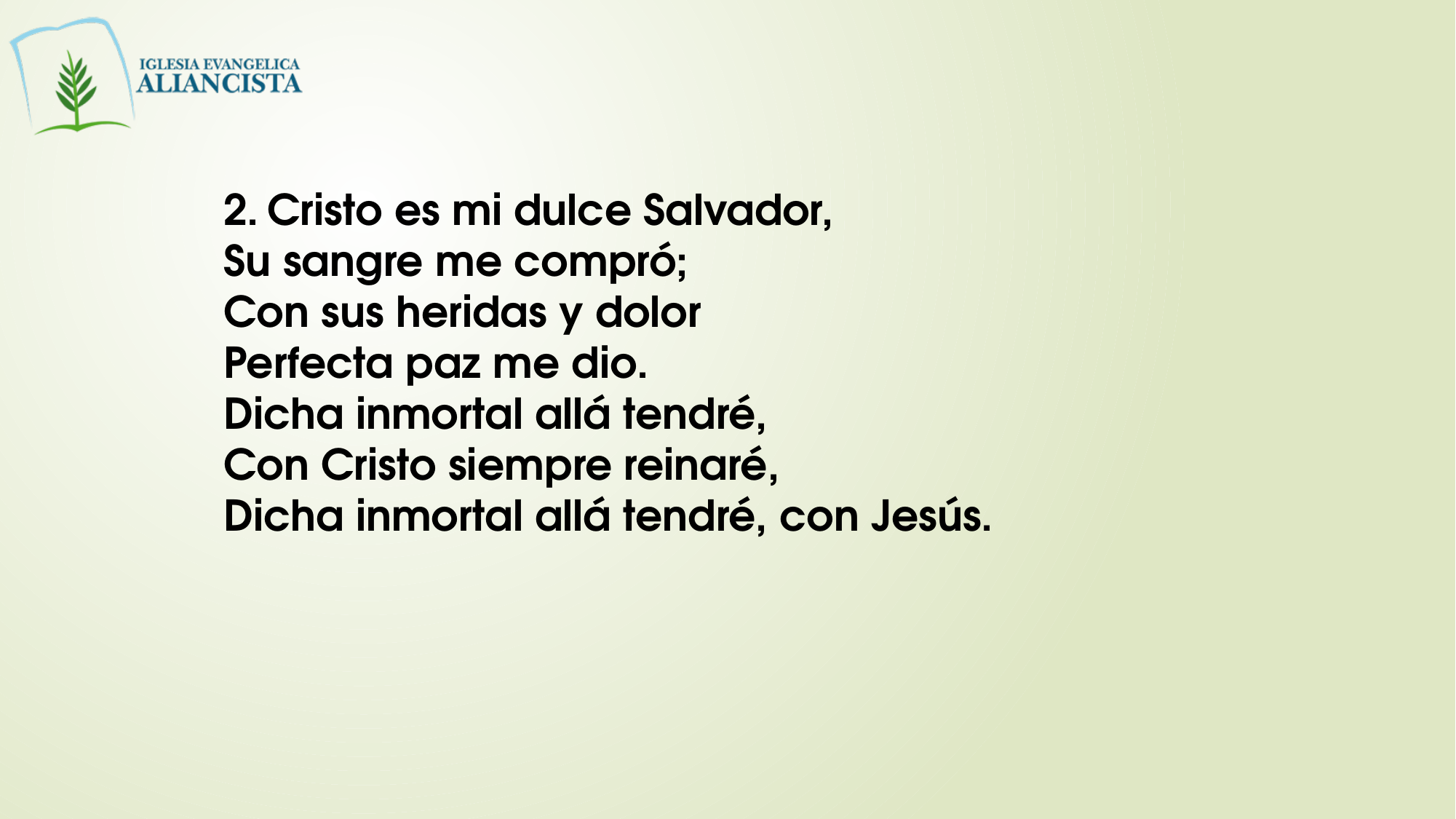

2. Cristo es mi dulce Salvador,
Su sangre me compró;
Con sus heridas y dolor
Perfecta paz me dio.
Dicha inmortal allá tendré,
Con Cristo siempre reinaré,
Dicha inmortal allá tendré, con Jesús.